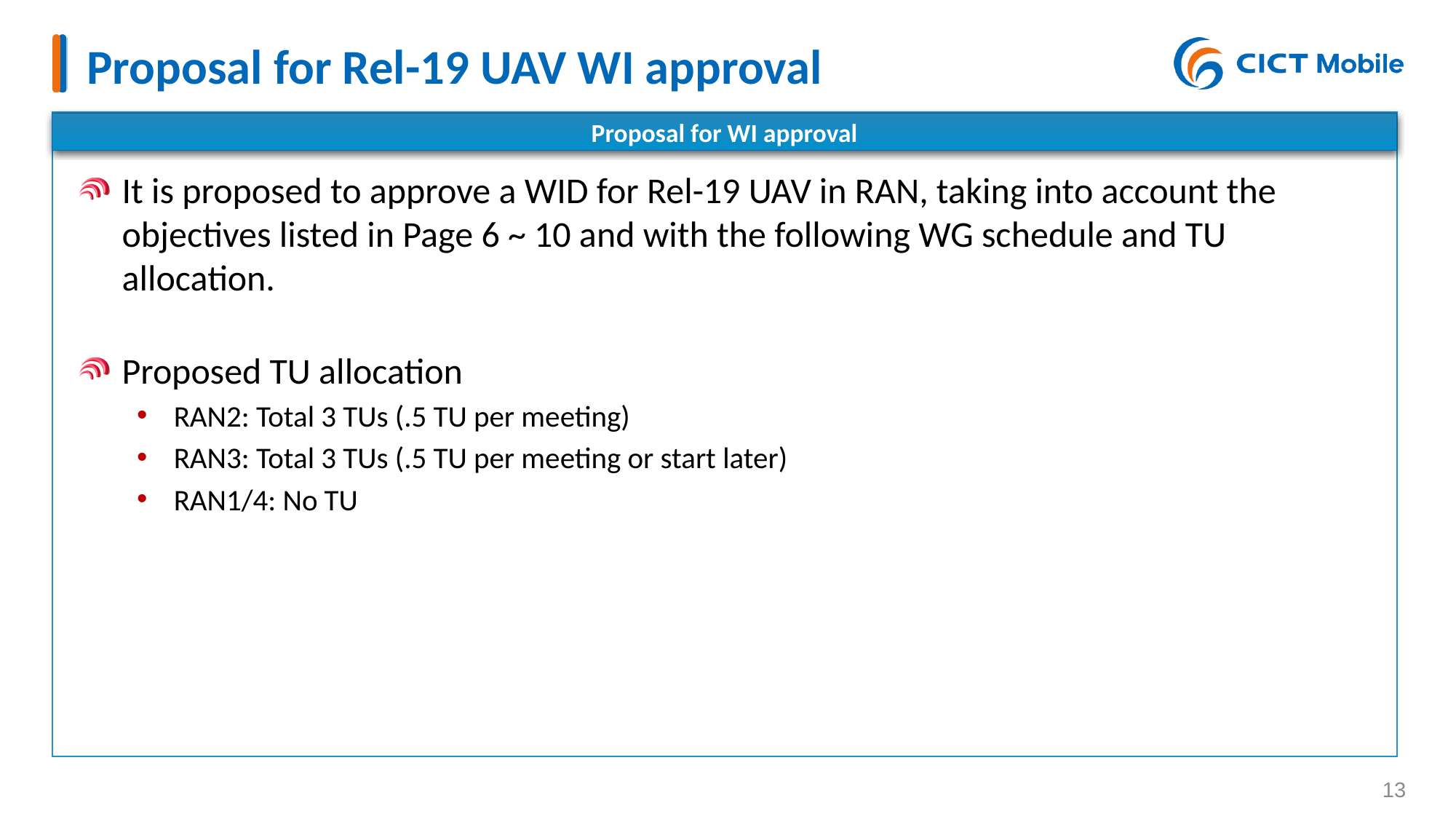

# Proposal for Rel-19 UAV WI approval

Proposal for WI approval
It is proposed to approve a WID for Rel-19 UAV in RAN, taking into account the objectives listed in Page 6 ~ 10 and with the following WG schedule and TU allocation.

Proposed TU allocation
RAN2: Total 3 TUs (.5 TU per meeting)
RAN3: Total 3 TUs (.5 TU per meeting or start later)
RAN1/4: No TU
13